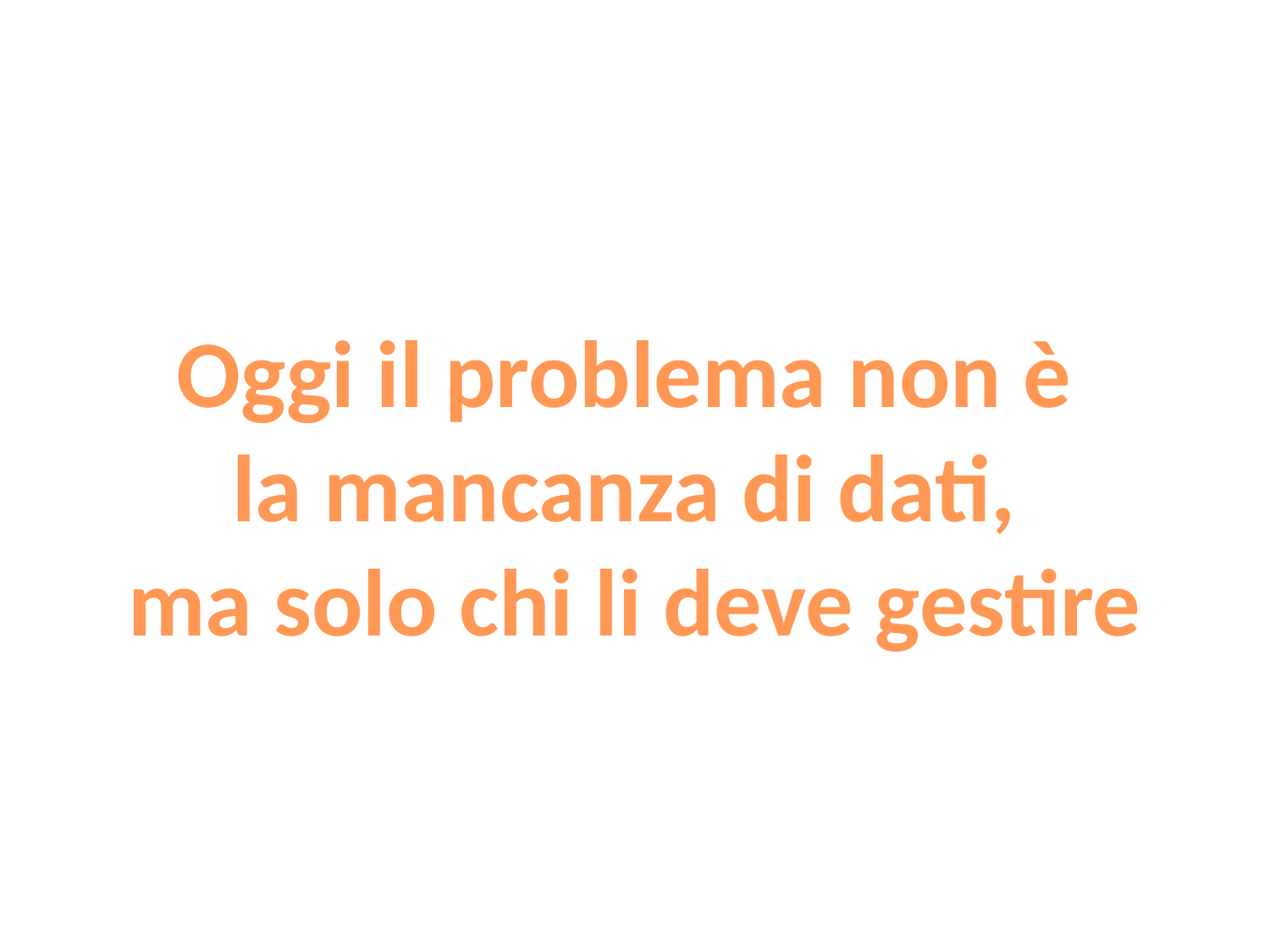

#

Oggi il problema non è
la mancanza di dati,
ma solo chi li deve gestire